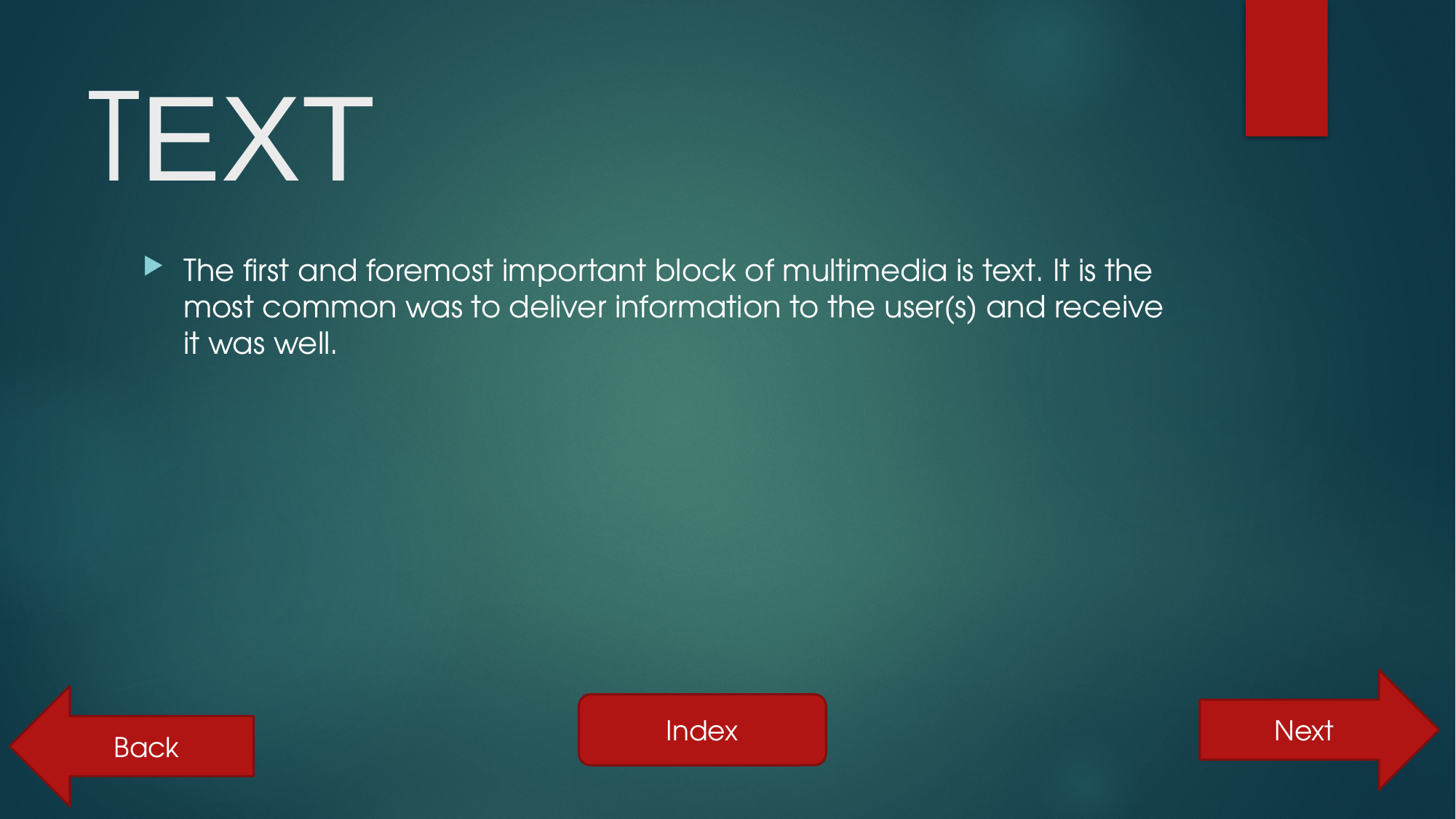

# TEXT
The first and foremost important block of multimedia is text. It is the most common was to deliver information to the user(s) and receive it was well.
Next
Back
Index